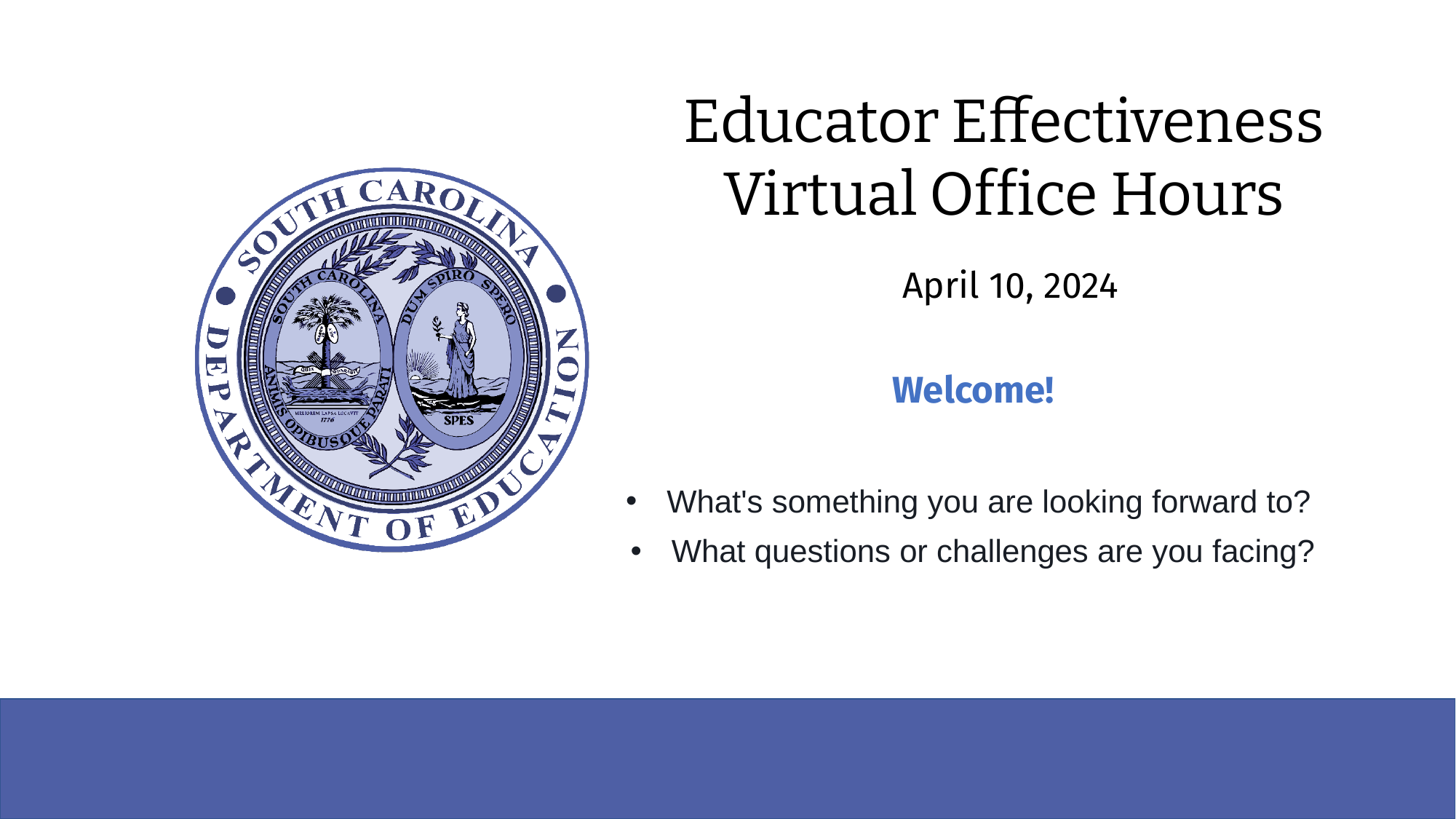

# Educator Effectiveness Virtual Office Hours
April 10, 2024

Welcome!

What's something you are looking forward to?
What questions or challenges are you facing?